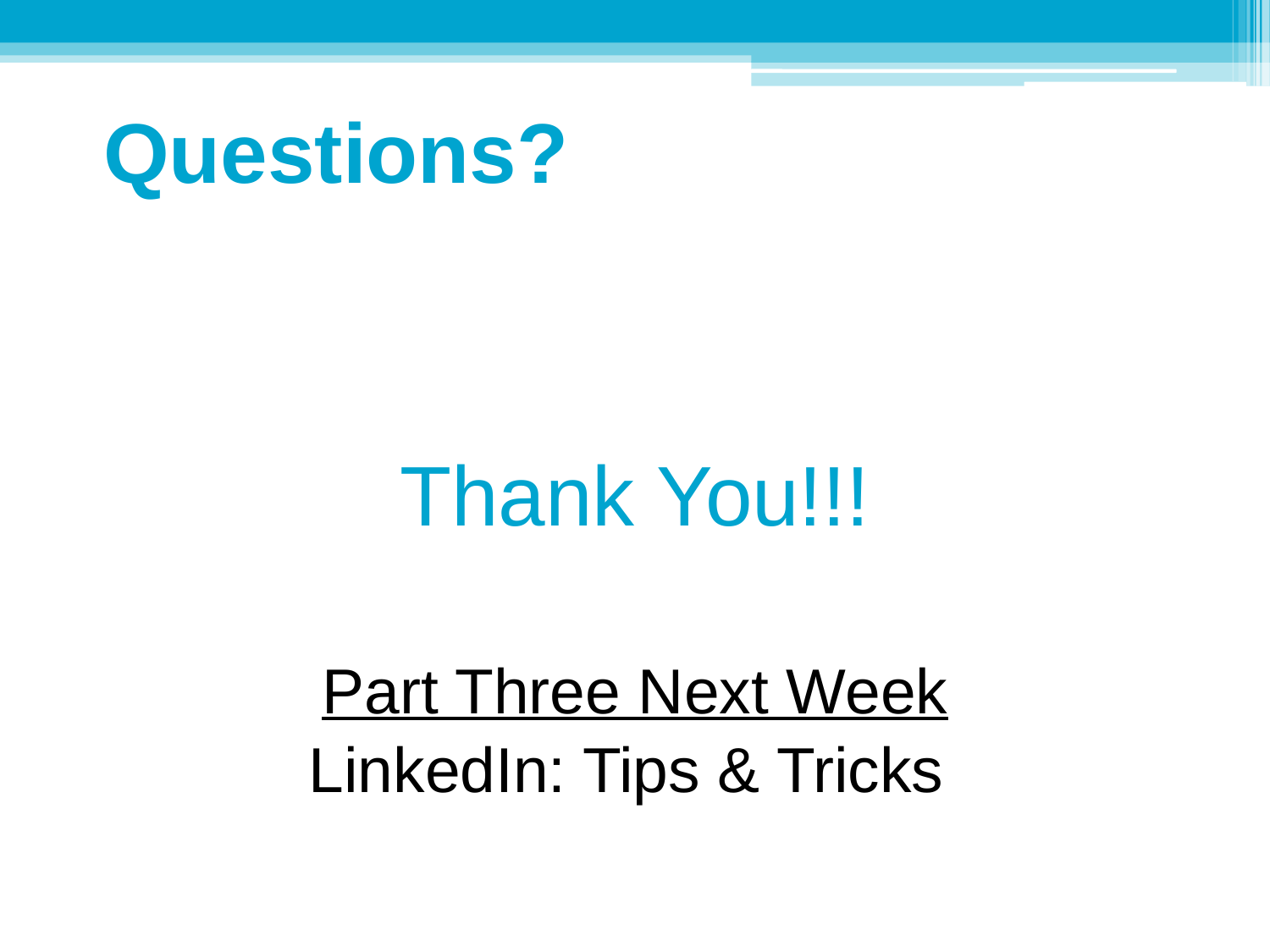

# Questions?

Thank You!!!

Part Three Next Week
LinkedIn: Tips & Tricks